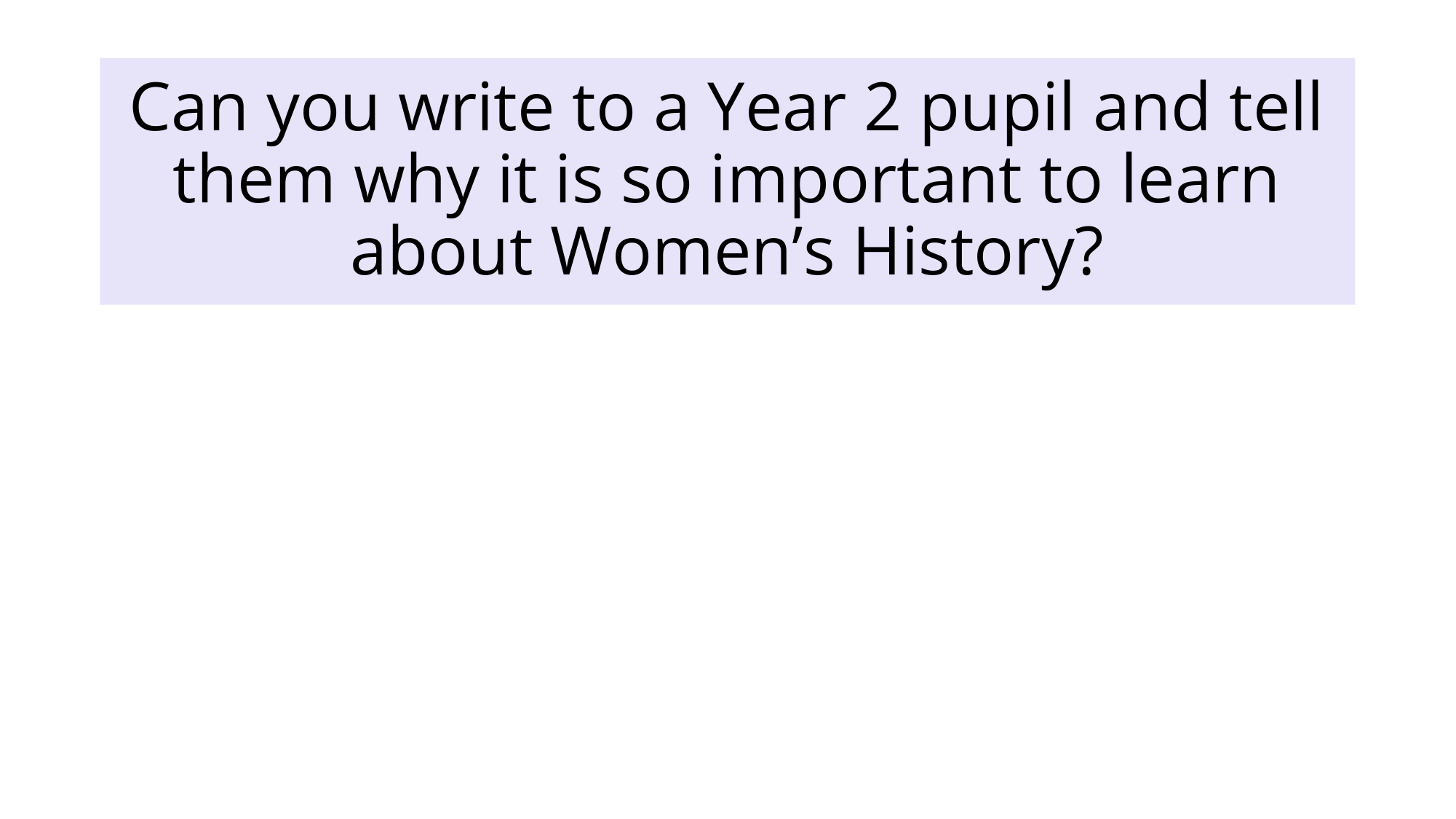

# Can you write to a Year 2 pupil and tell them why it is so important to learn about Women’s History?